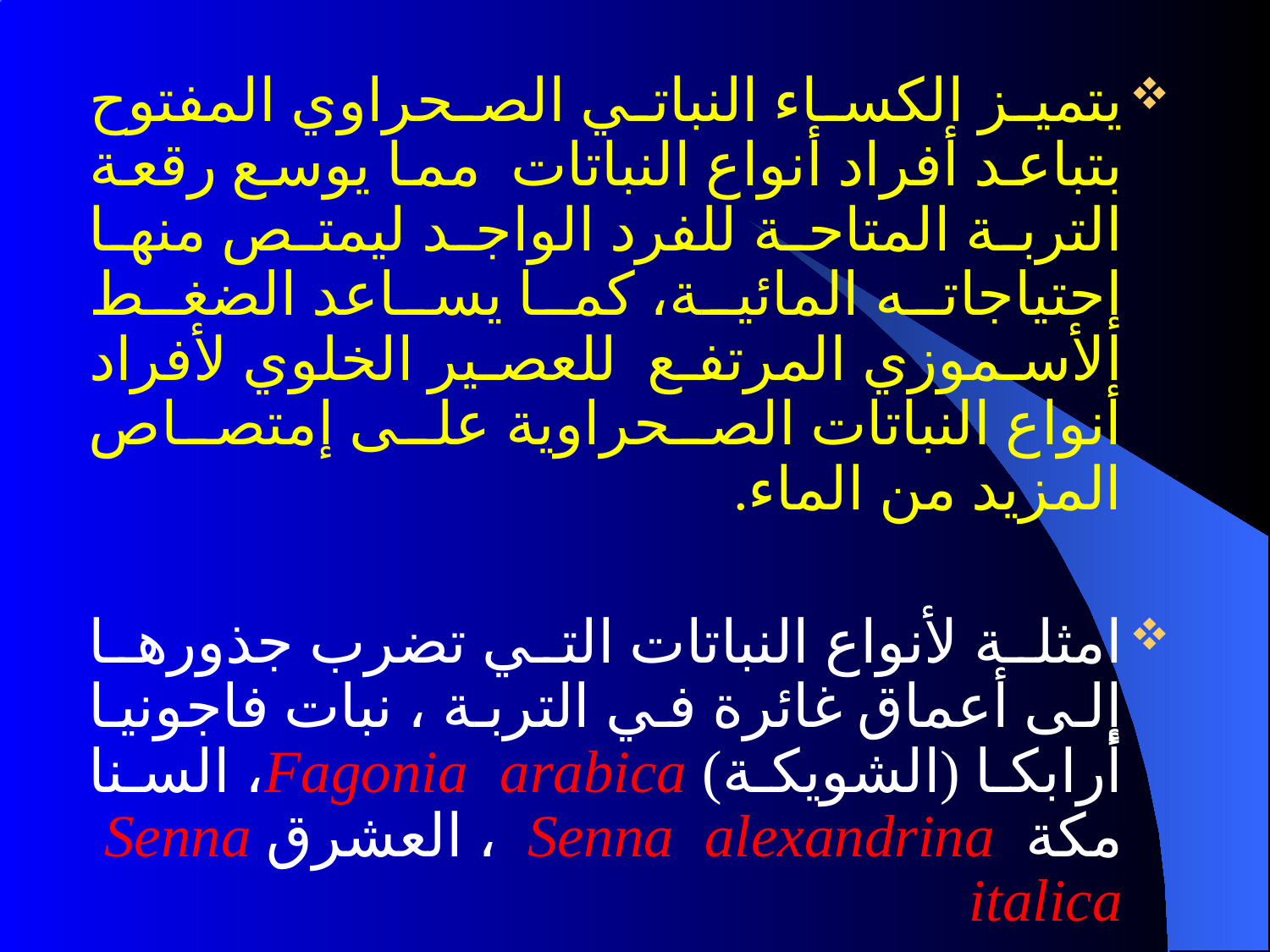

يتميز الكساء النباتي الصحراوي المفتوح بتباعد أفراد أنواع النباتات  مما يوسع رقعة التربة المتاحة للفرد الواجد ليمتص منها إحتياجاته المائية، كما يساعد الضغط الأسموزي المرتفع  للعصير الخلوي لأفراد أنواع النباتات الصحراوية على إمتصاص المزيد من الماء.

امثلة لأنواع النباتات التي تضرب جذورها إلى أعماق غائرة في التربة ، نبات فاجونيا أرابكا (الشويكة) Fagonia arabica، السنا مكة  Senna alexandrina  ، العشرق Senna italica